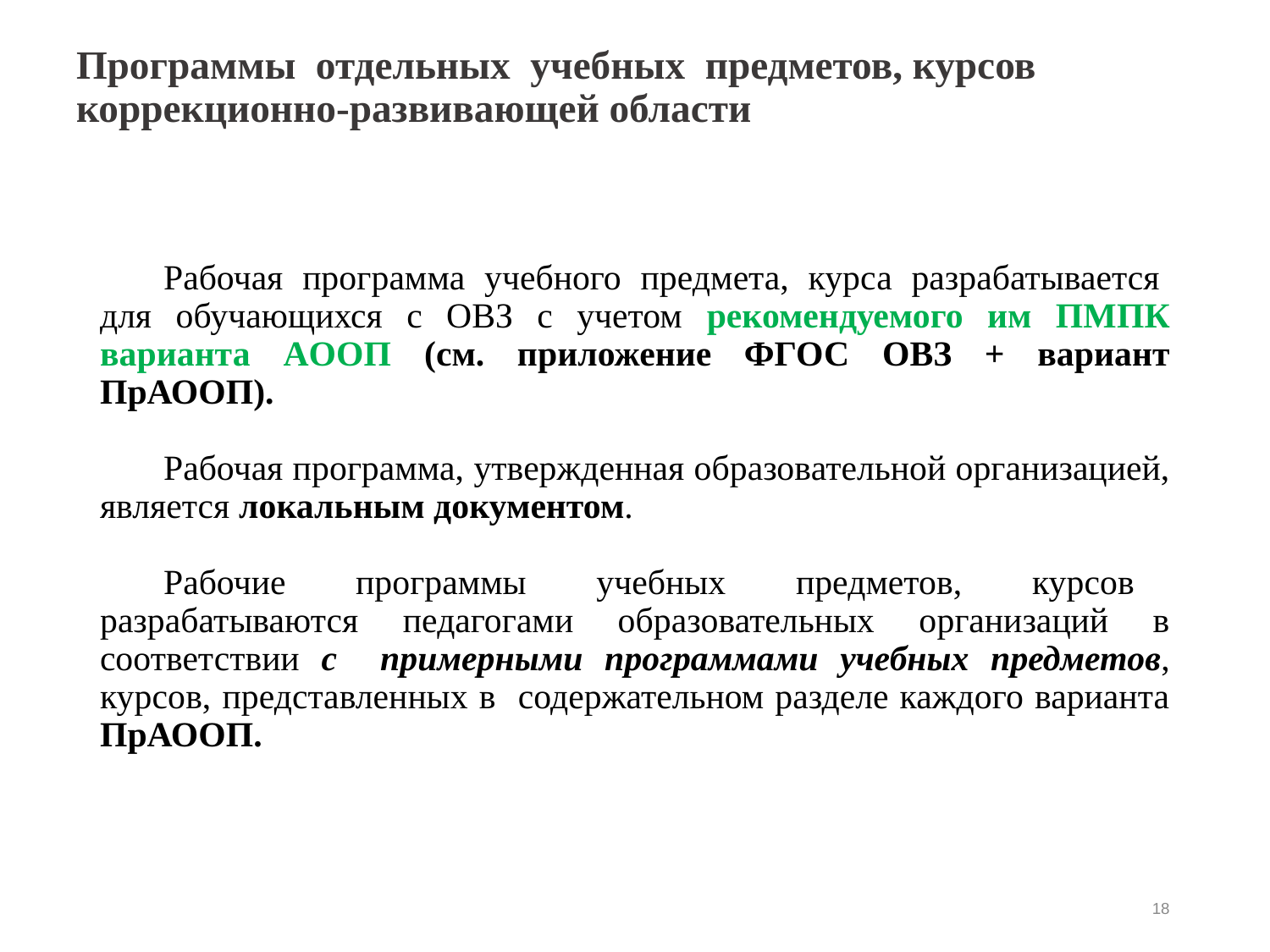

# Программы  отдельных  учебных  предметов, курсов коррекционно-развивающей области
Рабочая  программа  учебного  предмета,  курса  разрабатывается  для обучающихся с ОВЗ с учетом рекомендуемого им ПМПК варианта AOOП (см. приложение ФГОС ОВЗ + вариант ПрАООП).

Рабочая программа, утвержденная образовательной организацией, является локальным документом.

Рабочие  программы  учебных  предметов,  курсов  разрабатываются педагогами образовательных организаций в соответствии с  примерными программами учебных предметов, курсов, представленных в  содержательном разделе каждого варианта ПрАООП.

18